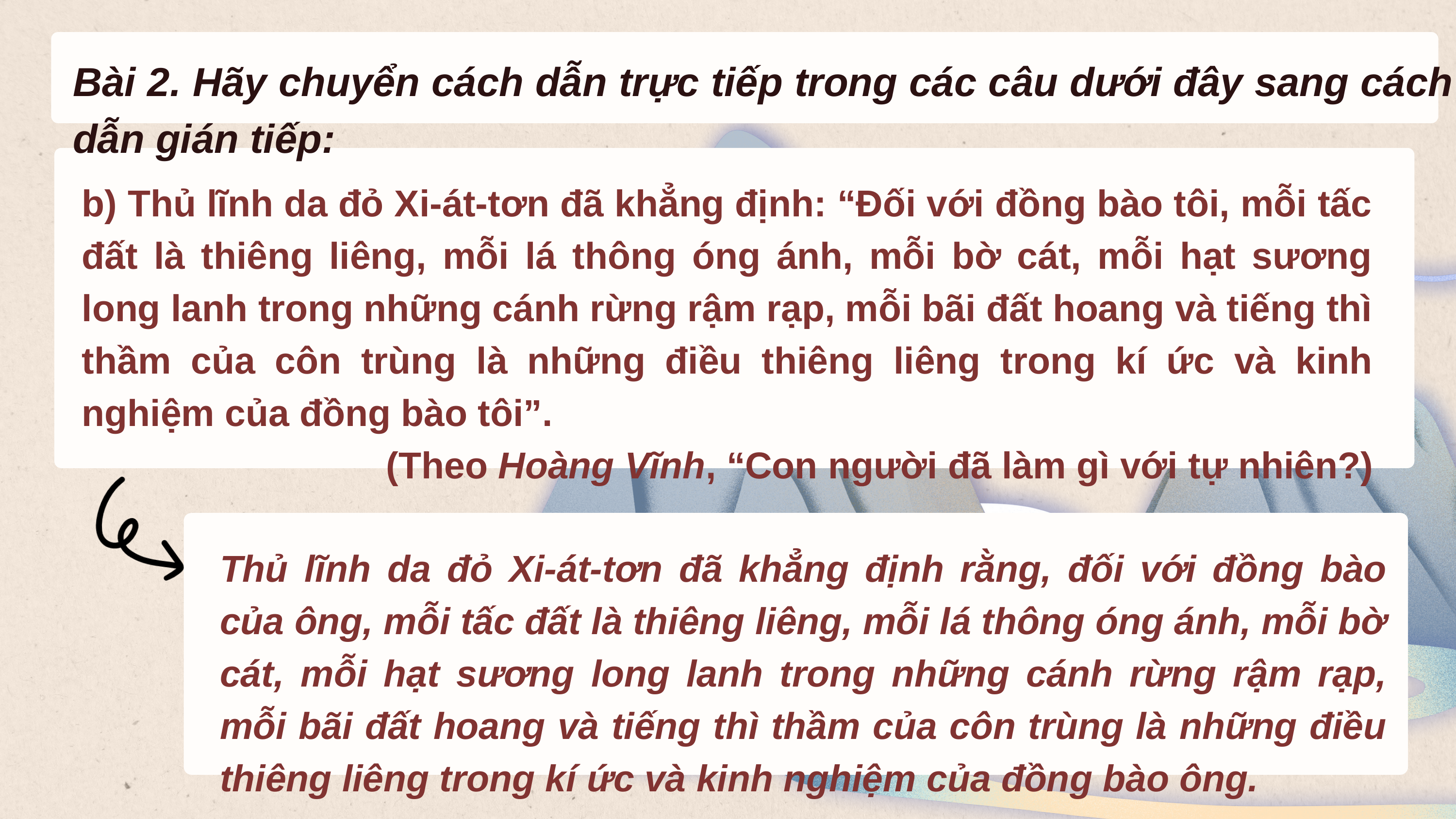

Bài 2. Hãy chuyển cách dẫn trực tiếp trong các câu dưới đây sang cách dẫn gián tiếp:

b) Thủ lĩnh da đỏ Xi-át-tơn đã khẳng định: “Đối với đồng bào tôi, mỗi tấc đất là thiêng liêng, mỗi lá thông óng ánh, mỗi bờ cát, mỗi hạt sương long lanh trong những cánh rừng rậm rạp, mỗi bãi đất hoang và tiếng thì thầm của côn trùng là những điều thiêng liêng trong kí ức và kinh nghiệm của đồng bào tôi”.
(Theo Hoàng Vĩnh, “Con người đã làm gì với tự nhiên?)

Thủ lĩnh da đỏ Xi-át-tơn đã khẳng định rằng, đối với đồng bào của ông, mỗi tấc đất là thiêng liêng, mỗi lá thông óng ánh, mỗi bờ cát, mỗi hạt sương long lanh trong những cánh rừng rậm rạp, mỗi bãi đất hoang và tiếng thì thầm của côn trùng là những điều thiêng liêng trong kí ức và kinh nghiệm của đồng bào ông.